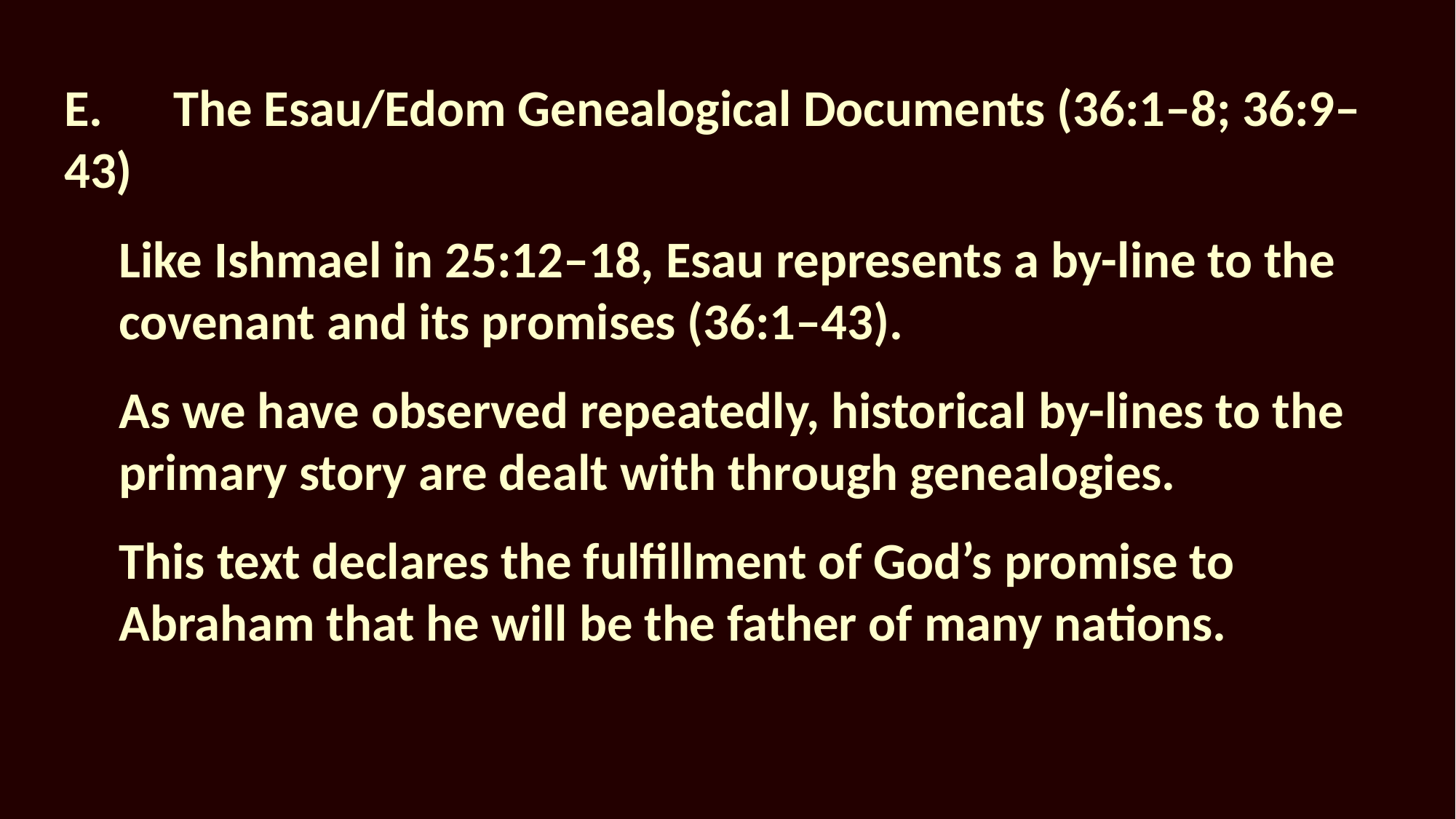

E.	The Esau/Edom Genealogical Documents (36:1–8; 36:9–43)
Like Ishmael in 25:12–18, Esau represents a by-line to the covenant and its promises (36:1–43).
As we have observed repeatedly, historical by-lines to the primary story are dealt with through genealogies.
This text declares the fulfillment of God’s promise to Abraham that he will be the father of many nations.